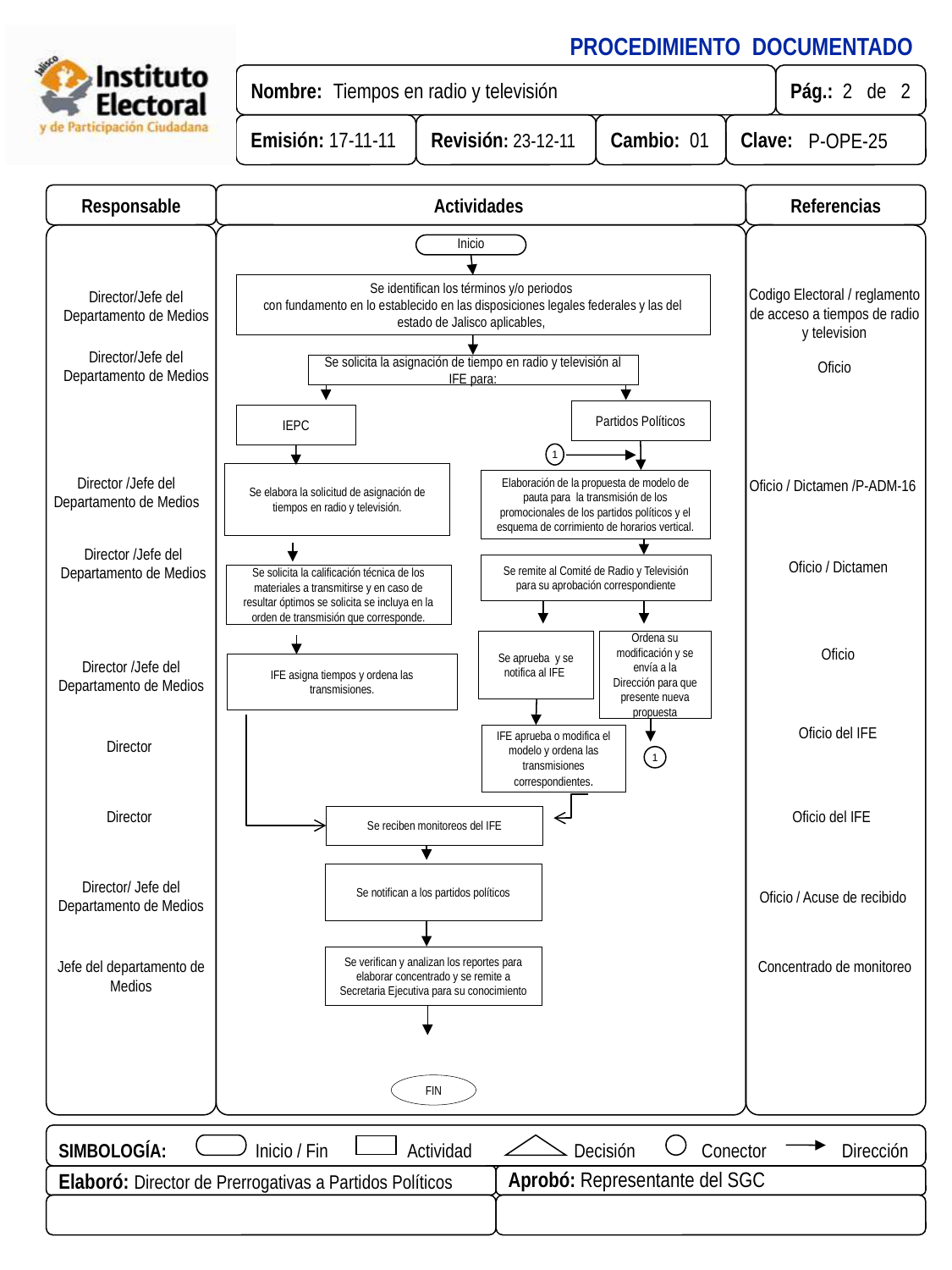

Responsable
Actividades
Referencias

Inicio

Se identifican los términos y/o periodos
con fundamento en lo establecido en las disposiciones legales federales y las del estado de Jalisco aplicables,
Codigo Electoral / reglamento de acceso a tiempos de radio y television
Director/Jefe del Departamento de Medios
Director/Jefe del Departamento de Medios
Se solicita la asignación de tiempo en radio y televisión al IFE para:
Oficio

Partidos Políticos
IEPC
1

Se elabora la solicitud de asignación de tiempos en radio y televisión.
Elaboración de la propuesta de modelo de pauta para  la transmisión de los promocionales de los partidos políticos y el esquema de corrimiento de horarios vertical.
Director /Jefe del Departamento de Medios
Oficio / Dictamen /P-ADM-16

Director /Jefe del Departamento de Medios
Se remite al Comité de Radio y Televisión para su aprobación correspondiente
Oficio / Dictamen
Se solicita la calificación técnica de los materiales a transmitirse y en caso de resultar óptimos se solicita se incluya en la orden de transmisión que corresponde.
Se aprueba  y se notifica al IFE
Ordena su modificación y se envía a la Dirección para que presente nueva propuesta
Oficio
IFE asigna tiempos y ordena las transmisiones.
Director /Jefe del Departamento de Medios
Oficio del IFE
IFE aprueba o modifica el modelo y ordena las transmisiones correspondientes.
Director
1
Oficio del IFE
Director
Se reciben monitoreos del IFE
Se notifican a los partidos políticos
Director/ Jefe del Departamento de Medios
Oficio / Acuse de recibido
Se verifican y analizan los reportes para elaborar concentrado y se remite a Secretaria Ejecutiva para su conocimiento
Jefe del departamento de Medios
Concentrado de monitoreo
FIN